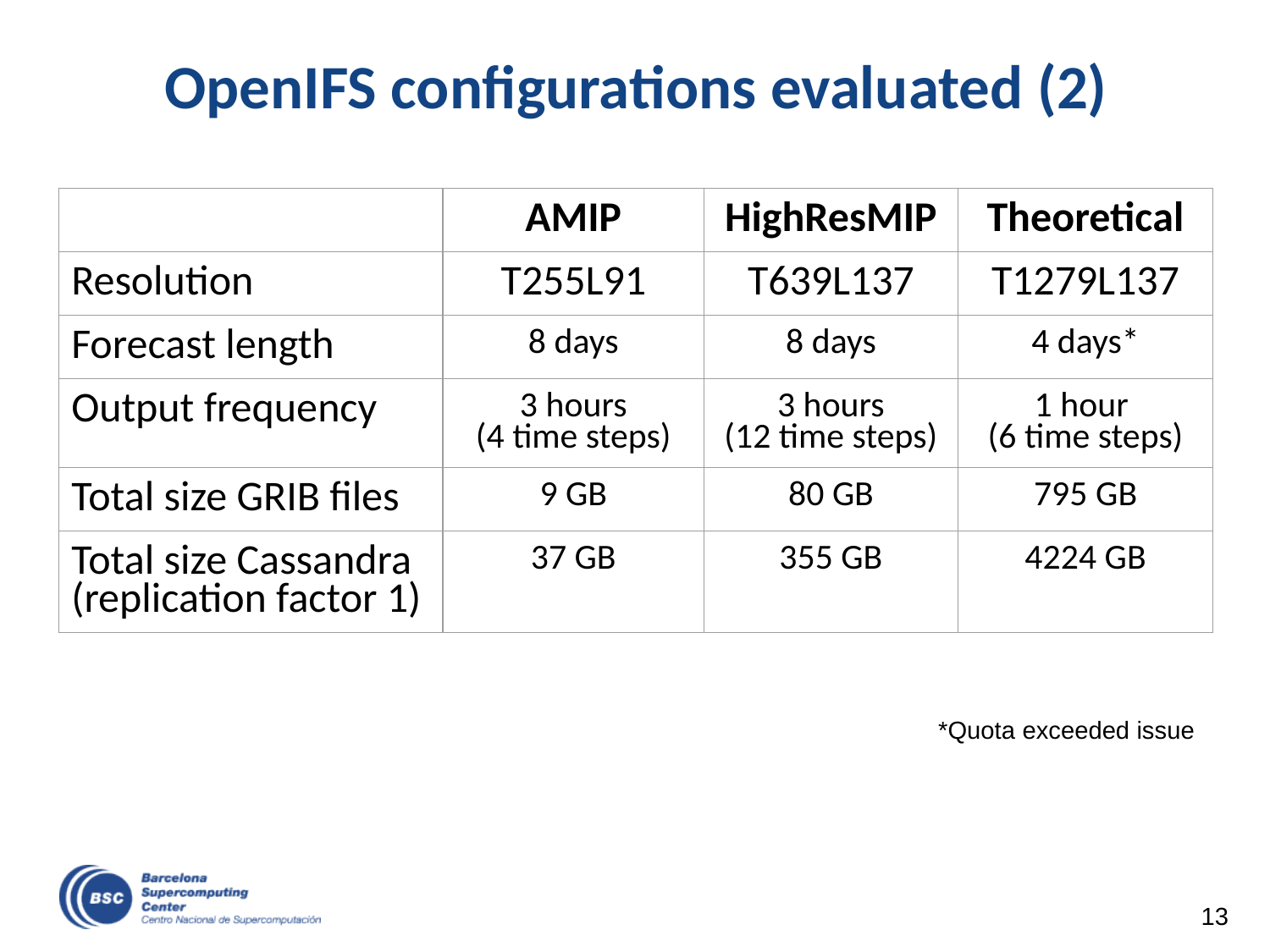

# OpenIFS configurations evaluated (2)
|  | AMIP | HighResMIP | Theoretical |
| --- | --- | --- | --- |
| Resolution | T255L91 | T639L137 | T1279L137 |
| Forecast length | 8 days | 8 days | 4 days\* |
| Output frequency | 3 hours (4 time steps) | 3 hours (12 time steps) | 1 hour (6 time steps) |
| Total size GRIB files | 9 GB | 80 GB | 795 GB |
| Total size Cassandra (replication factor 1) | 37 GB | 355 GB | 4224 GB |
*Quota exceeded issue
13